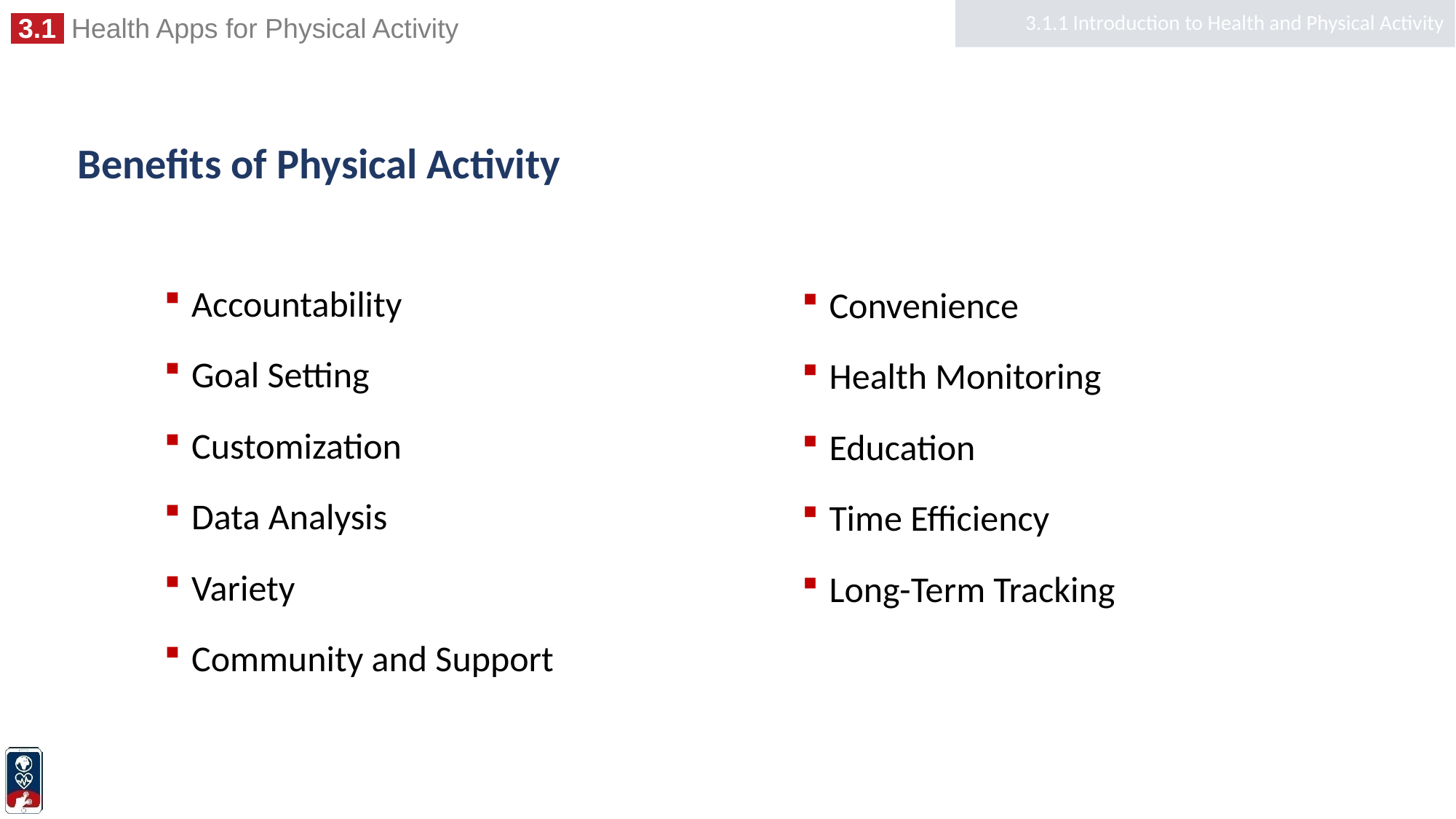

3.1.1 Introduction to Health and Physical Activity
# Benefits of Physical Activity
Accountability
Goal Setting
Customization
Data Analysis
Variety
Community and Support

Convenience
Health Monitoring
Education
Time Efficiency
Long-Term Tracking